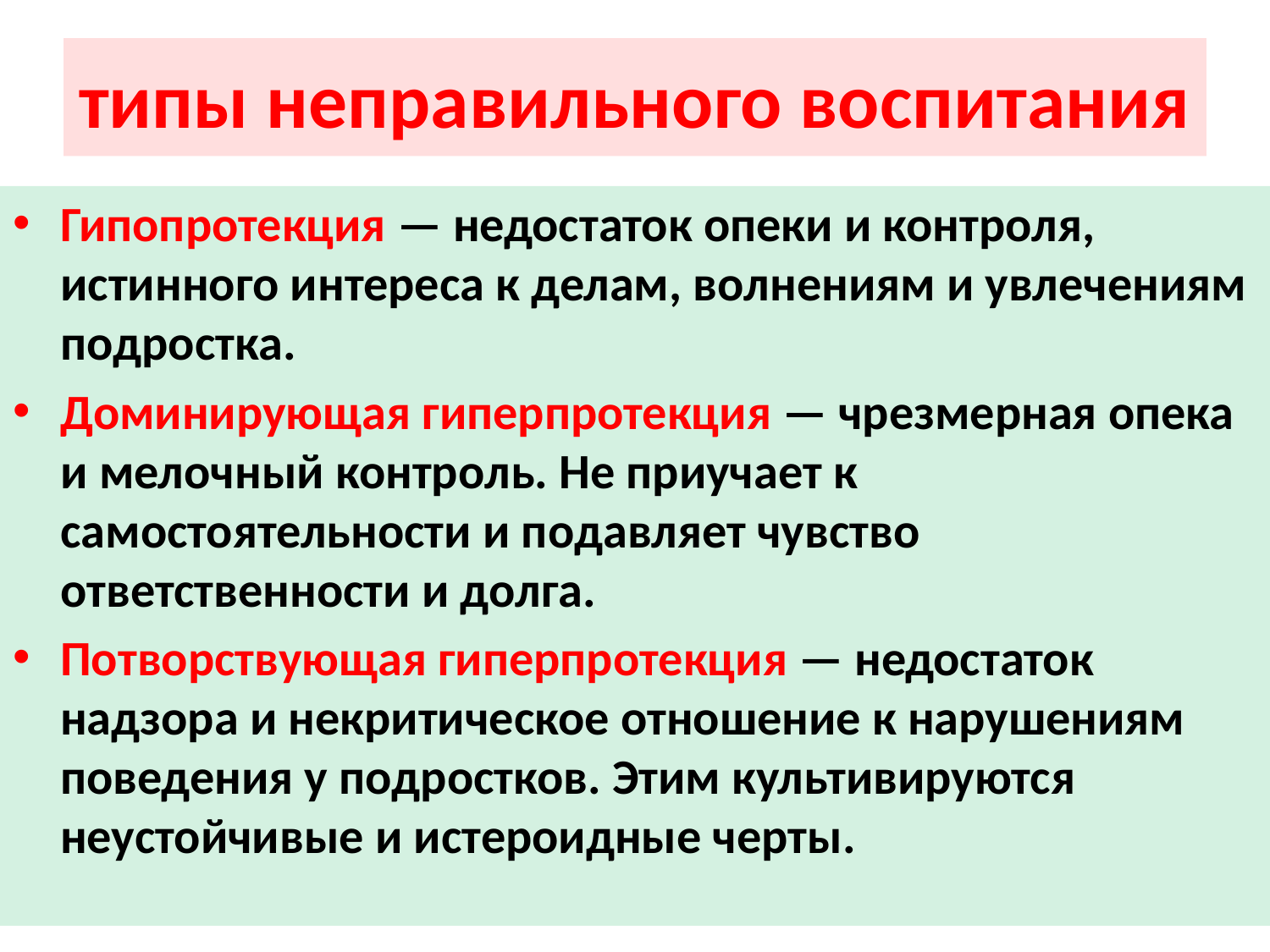

# типы неправильного воспитания
Гипопротекция — недостаток опеки и контроля, истинного интереса к делам, волнениям и увлечениям подростка.
Доминирующая гиперпротекция — чрезмерная опека и мелочный контроль. Не приучает к самостоятельности и подавляет чувство ответственности и долга.
Потворствующая гиперпротекция — недостаток надзора и некритическое отношение к нарушениям поведения у подростков. Этим культивируются неустойчивые и истероидные черты.